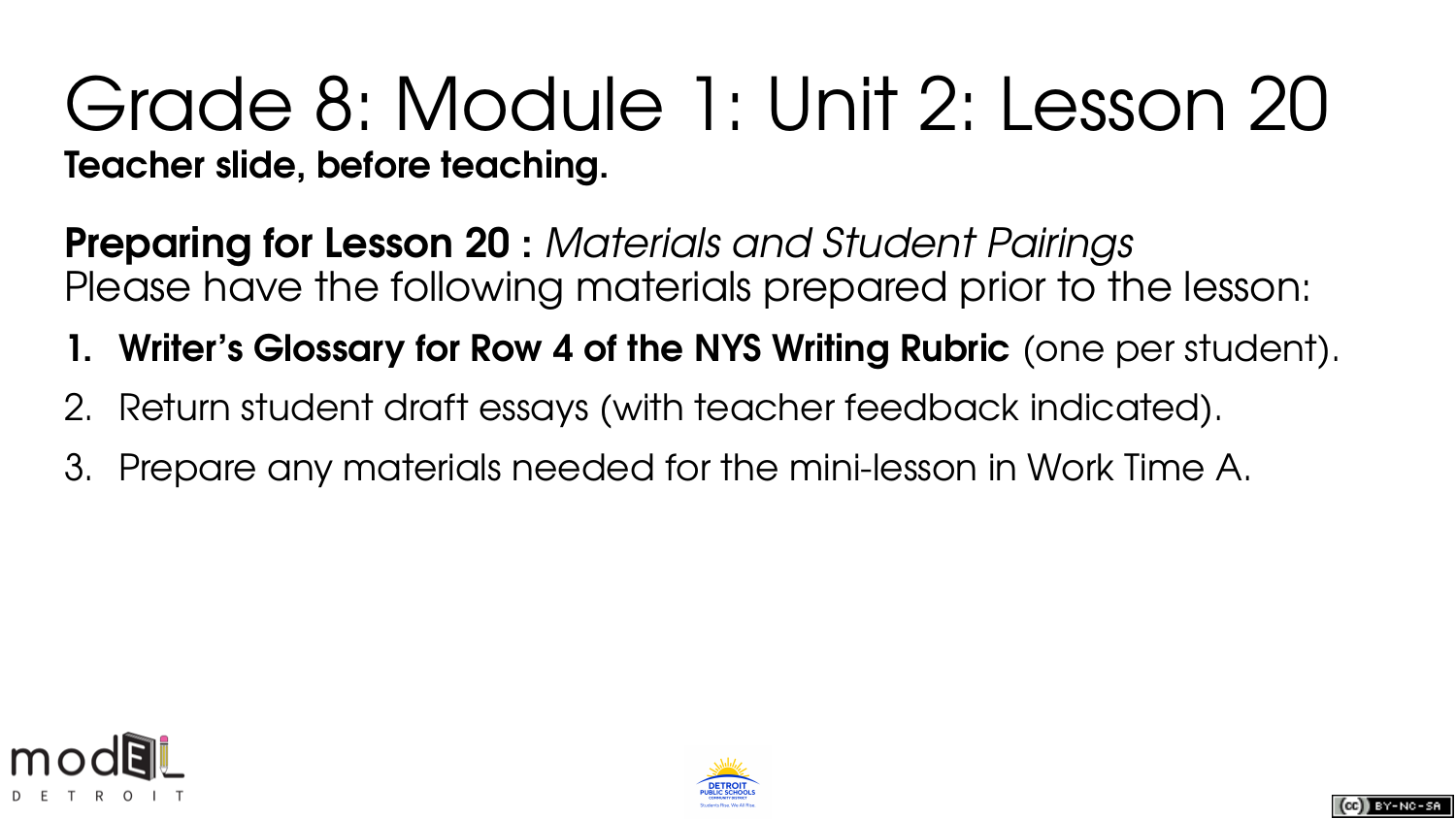

# Grade 8: Module 1: Unit 2: Lesson 20 Teacher slide, before teaching.
Preparing for Lesson 20 : Materials and Student Pairings
Please have the following materials prepared prior to the lesson:
Writer’s Glossary for Row 4 of the NYS Writing Rubric (one per student).
Return student draft essays (with teacher feedback indicated).
Prepare any materials needed for the mini-lesson in Work Time A.